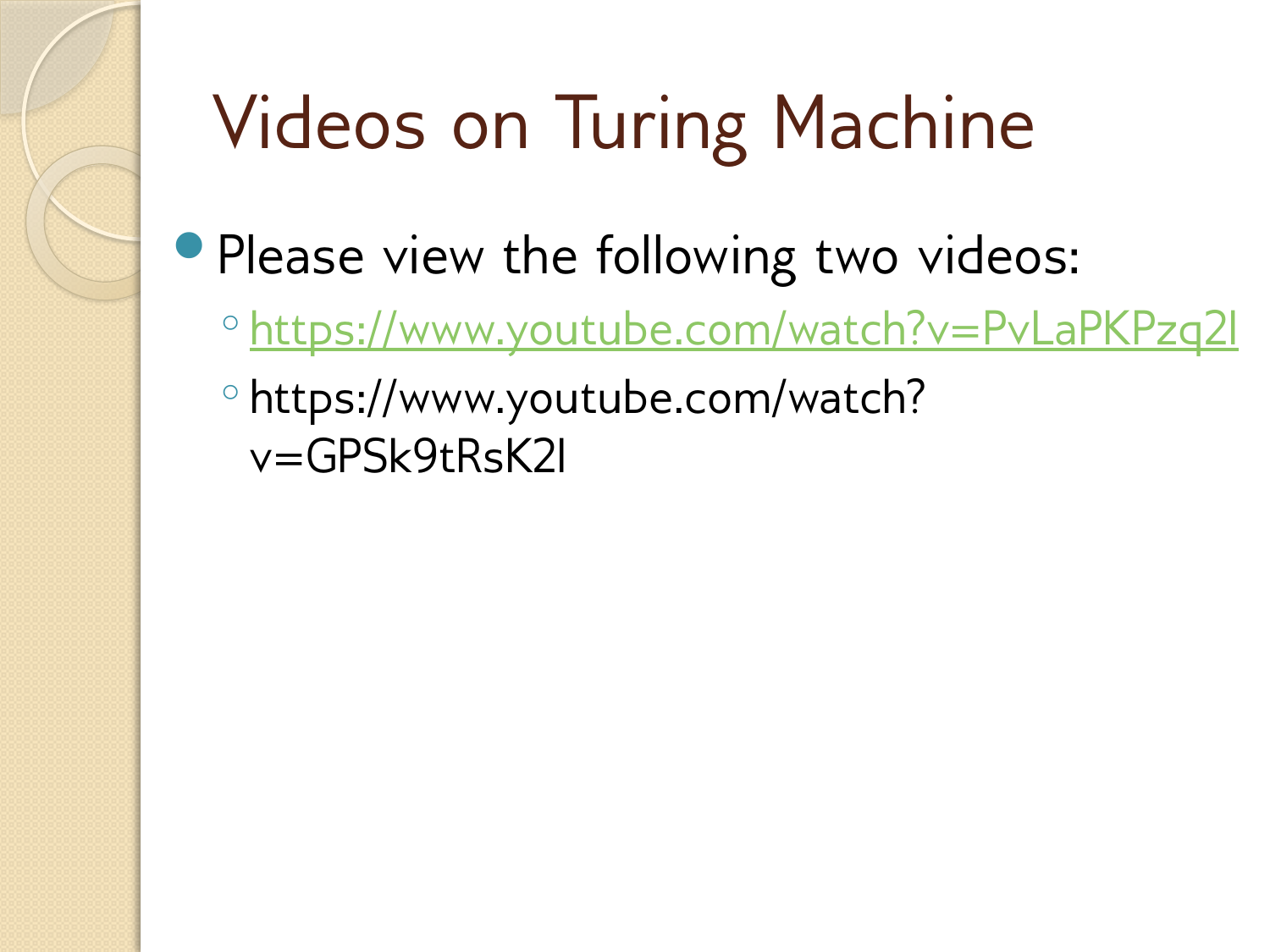

# Videos on Turing Machine
Please view the following two videos:
https://www.youtube.com/watch?v=PvLaPKPzq2I
https://www.youtube.com/watch?v=GPSk9tRsK2I